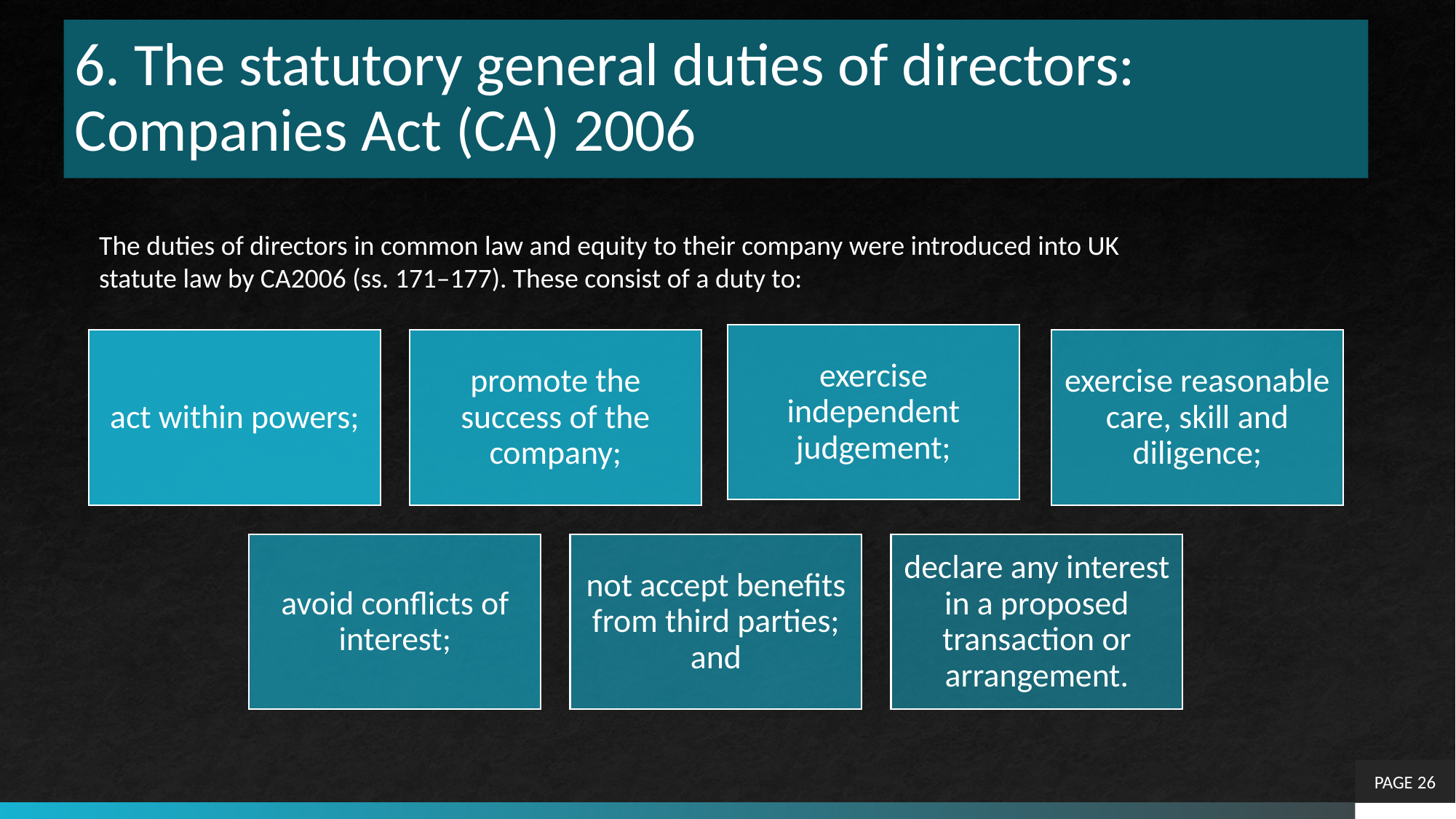

# 6. The statutory general duties of directors: Companies Act (CA) 2006
The duties of directors in common law and equity to their company were introduced into UK
statute law by CA2006 (ss. 171–177). These consist of a duty to:
act within powers;
promote the success of the company;
exercise independent judgement;
exercise reasonable care, skill and diligence;
avoid conflicts of interest;
not accept benefits from third parties; and
declare any interest in a proposed transaction or arrangement.
PAGE 26